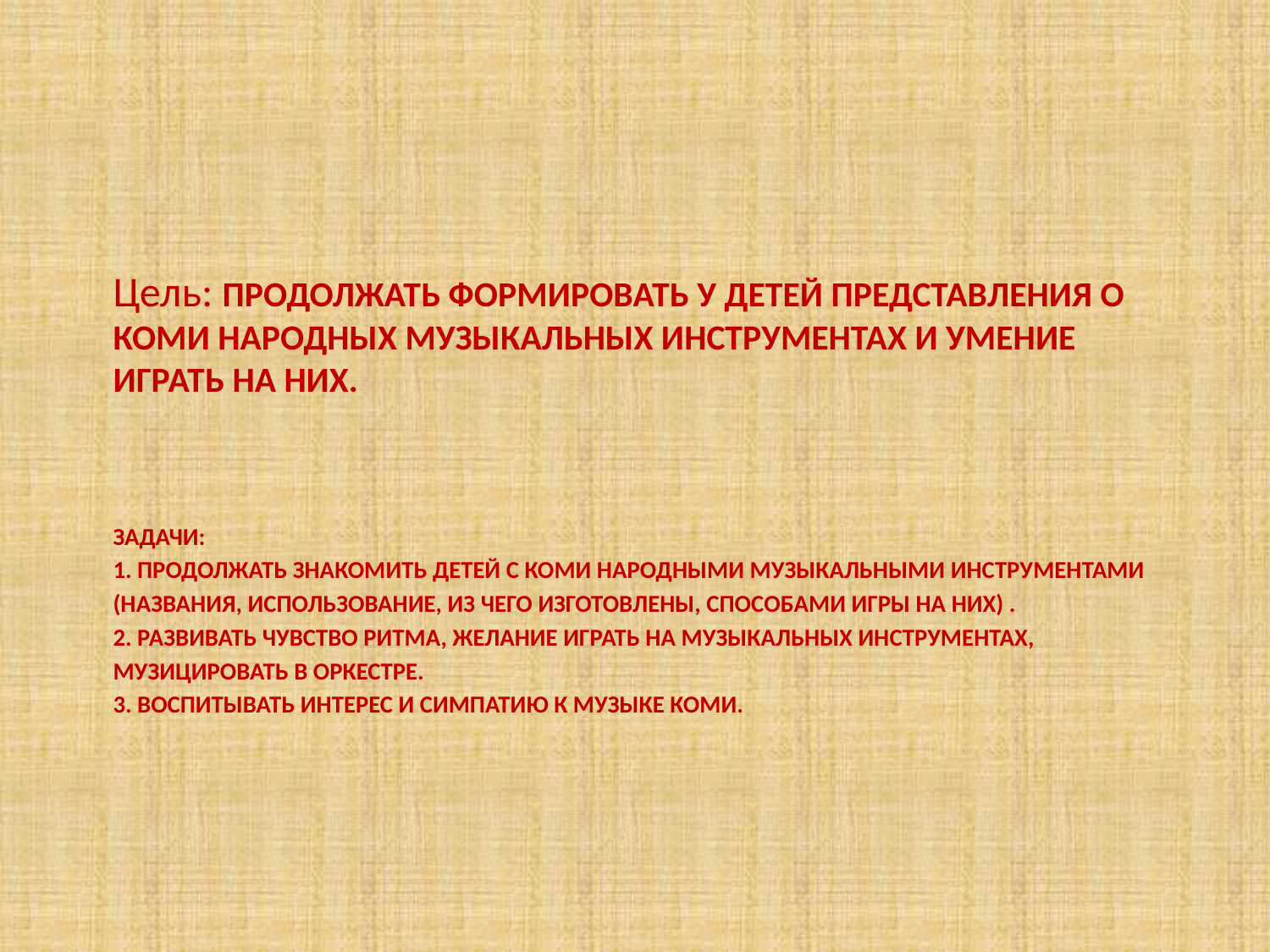

Цель: Продолжать формировать у детей представления о коми народных музыкальных инструментах и умение играть на них.
# Задачи: 1. Продолжать знакомить детей с коми народными музыкальными инструментами (названия, использование, из чего изготовлены, способами игры на них) . 2. Развивать чувство ритма, желание играть на музыкальных инструментах, музицировать в оркестре. 3. Воспитывать интерес и симпатию к музыке коми.